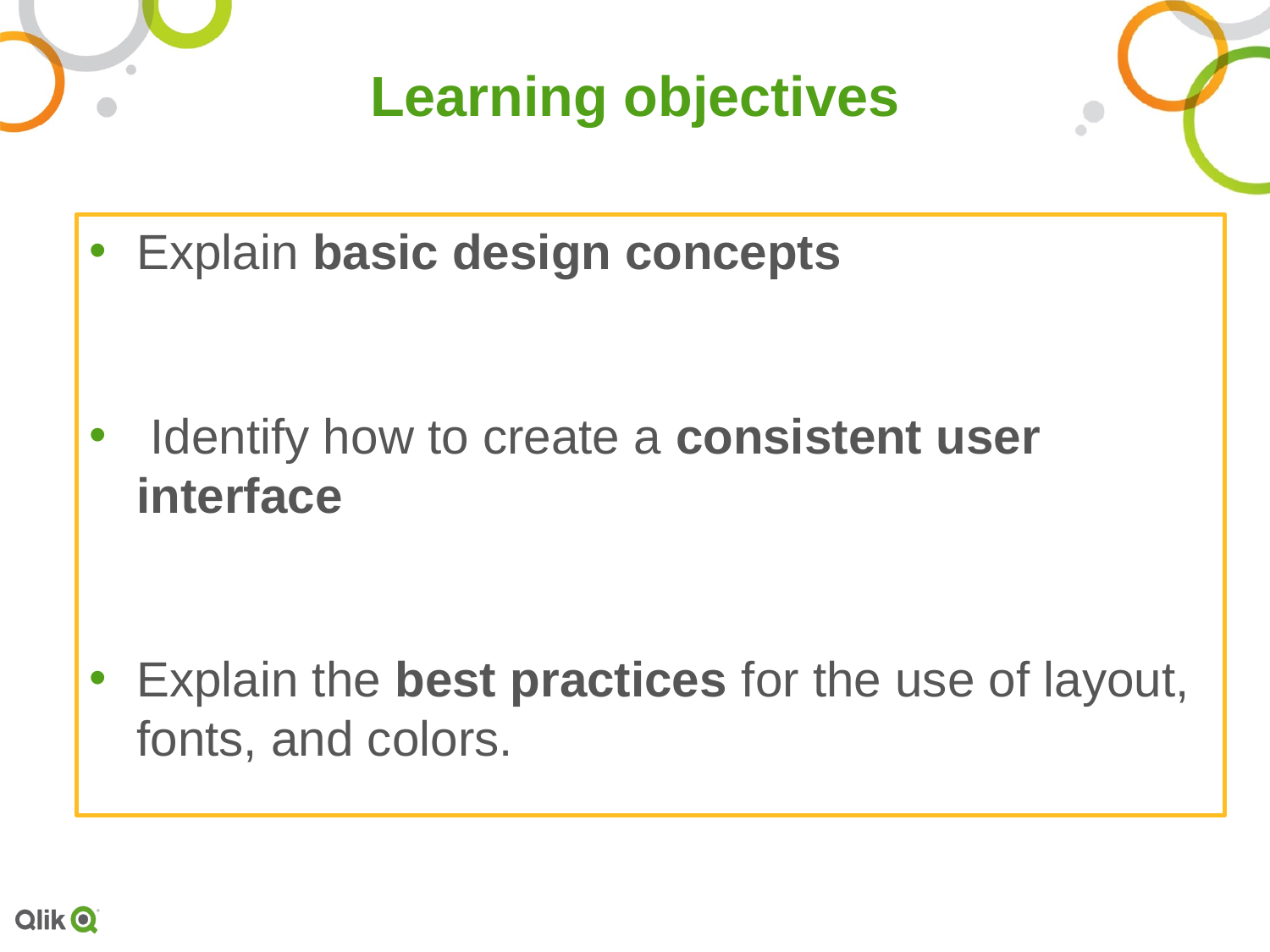

# Learning objectives
Explain basic design concepts

 Identify how to create a consistent user interface

Explain the best practices for the use of layout, fonts, and colors.